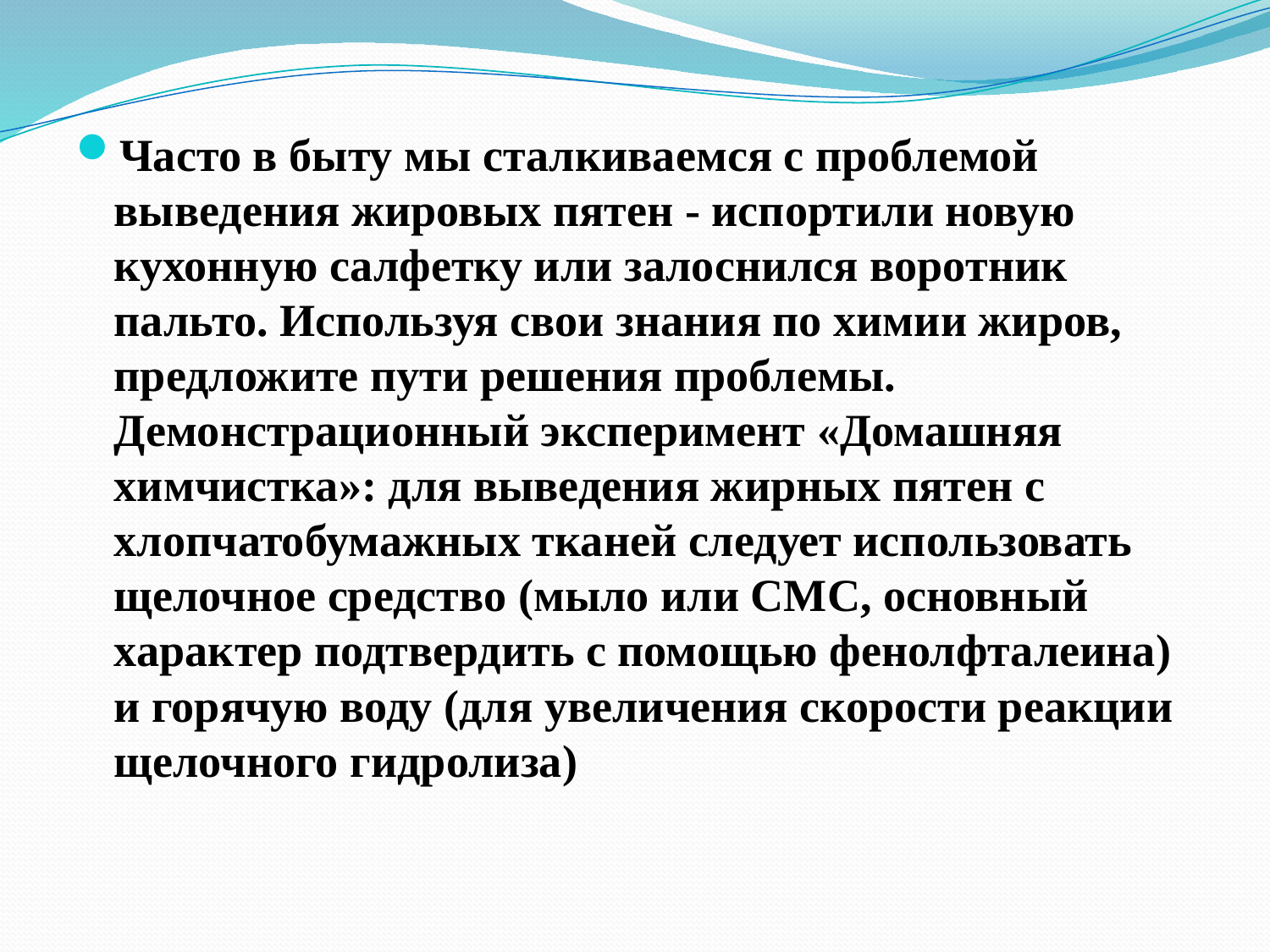

#
Часто в быту мы сталкиваемся с проблемой выведения жировых пятен - испортили новую кухонную салфетку или залоснился воротник пальто. Используя свои знания по химии жиров, предложите пути решения проблемы. Демонстрационный эксперимент «Домашняя химчистка»: для выведения жирных пятен с хлопчатобумажных тканей следует использовать щелочное средство (мыло или СМС, основный характер подтвердить с помощью фенолфталеина) и горячую воду (для увеличения скорости реакции щелочного гидролиза)